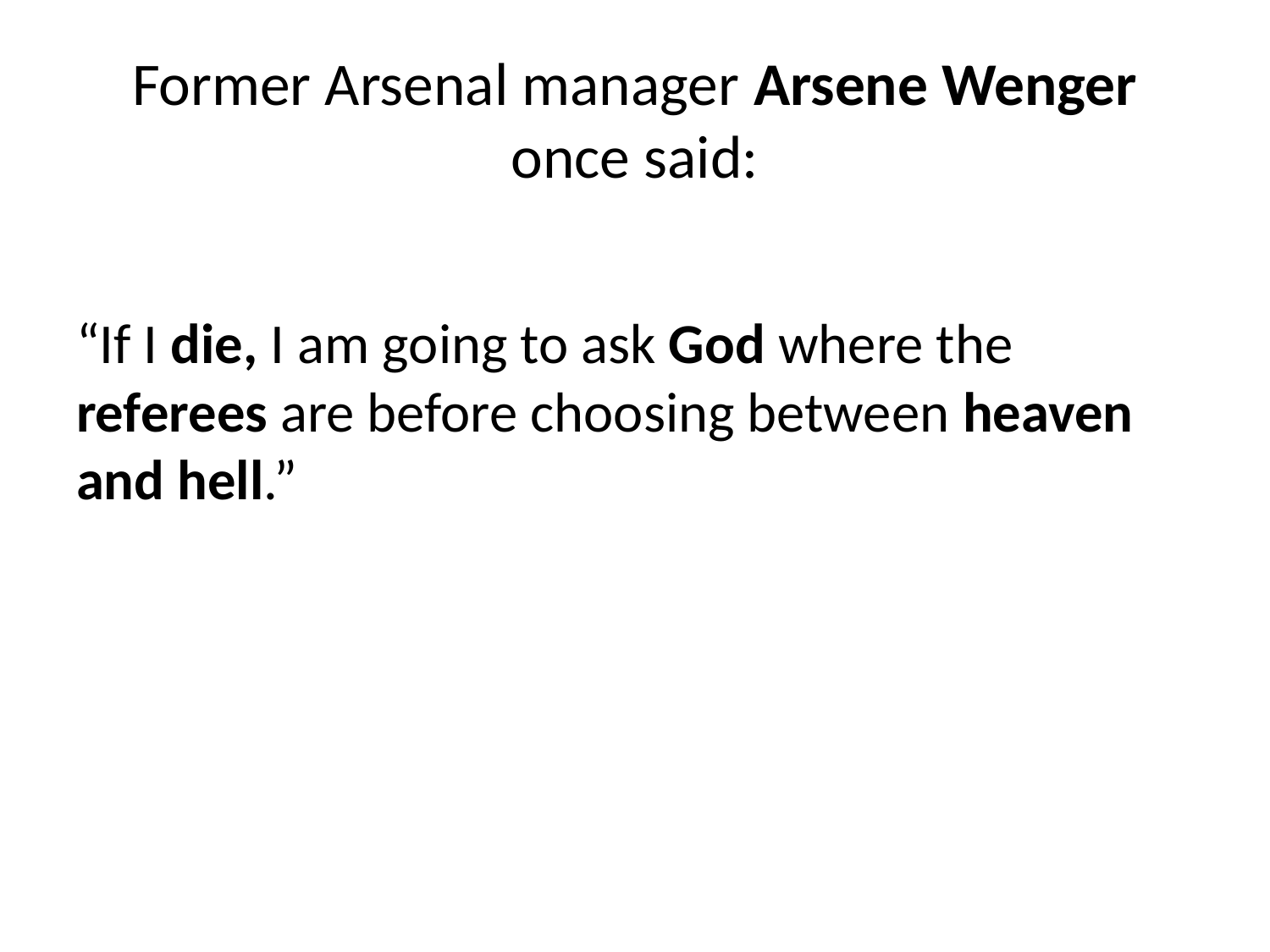

# Former Arsenal manager Arsene Wenger once said:

“If I die, I am going to ask God where the referees are before choosing between heaven and hell.”